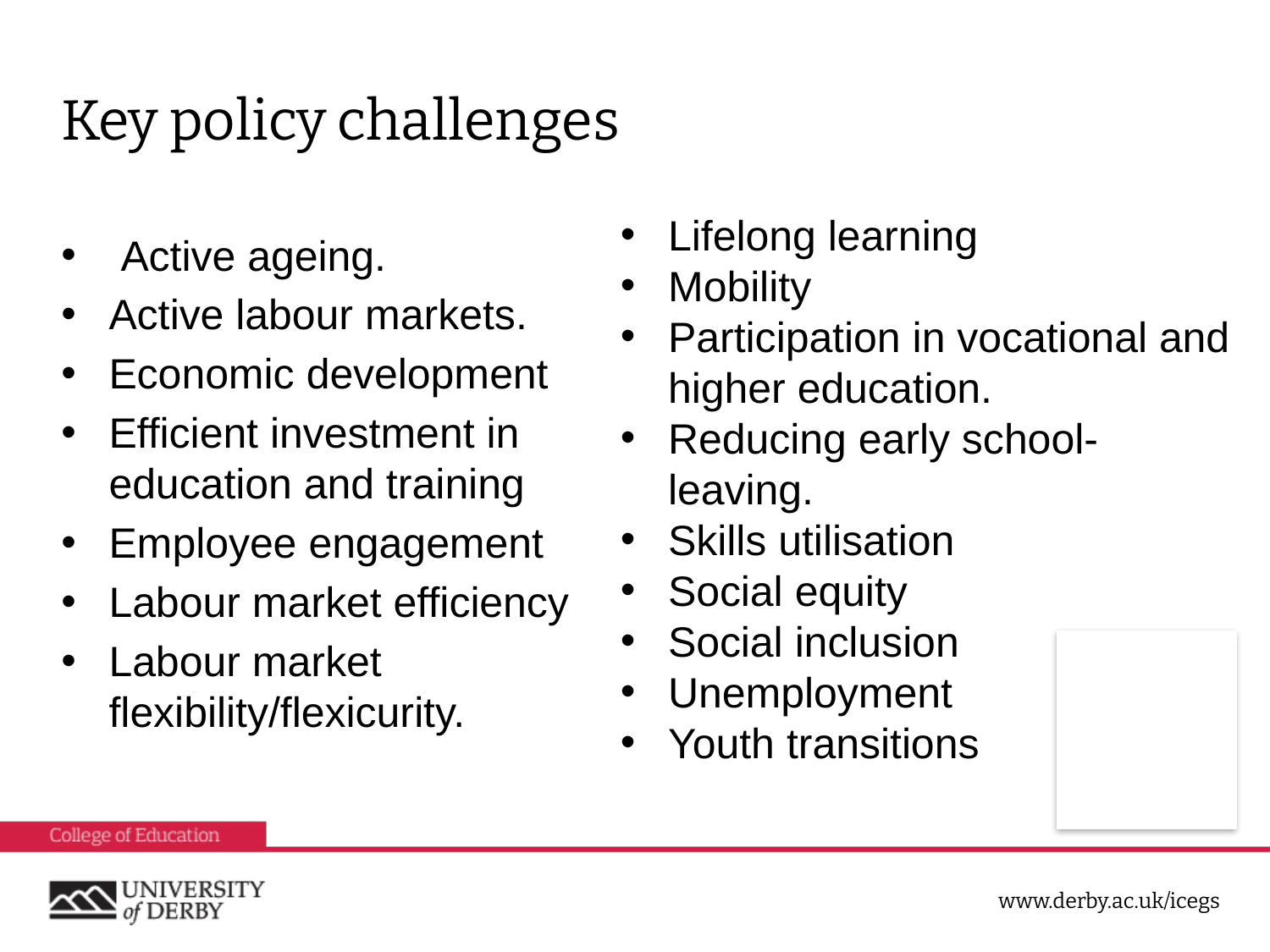

# Key policy challenges
Lifelong learning
Mobility
Participation in vocational and higher education.
Reducing early school-leaving.
Skills utilisation
Social equity
Social inclusion
Unemployment
Youth transitions

 Active ageing.
Active labour markets.
Economic development
Efficient investment in education and training
Employee engagement
Labour market efficiency
Labour market flexibility/flexicurity.